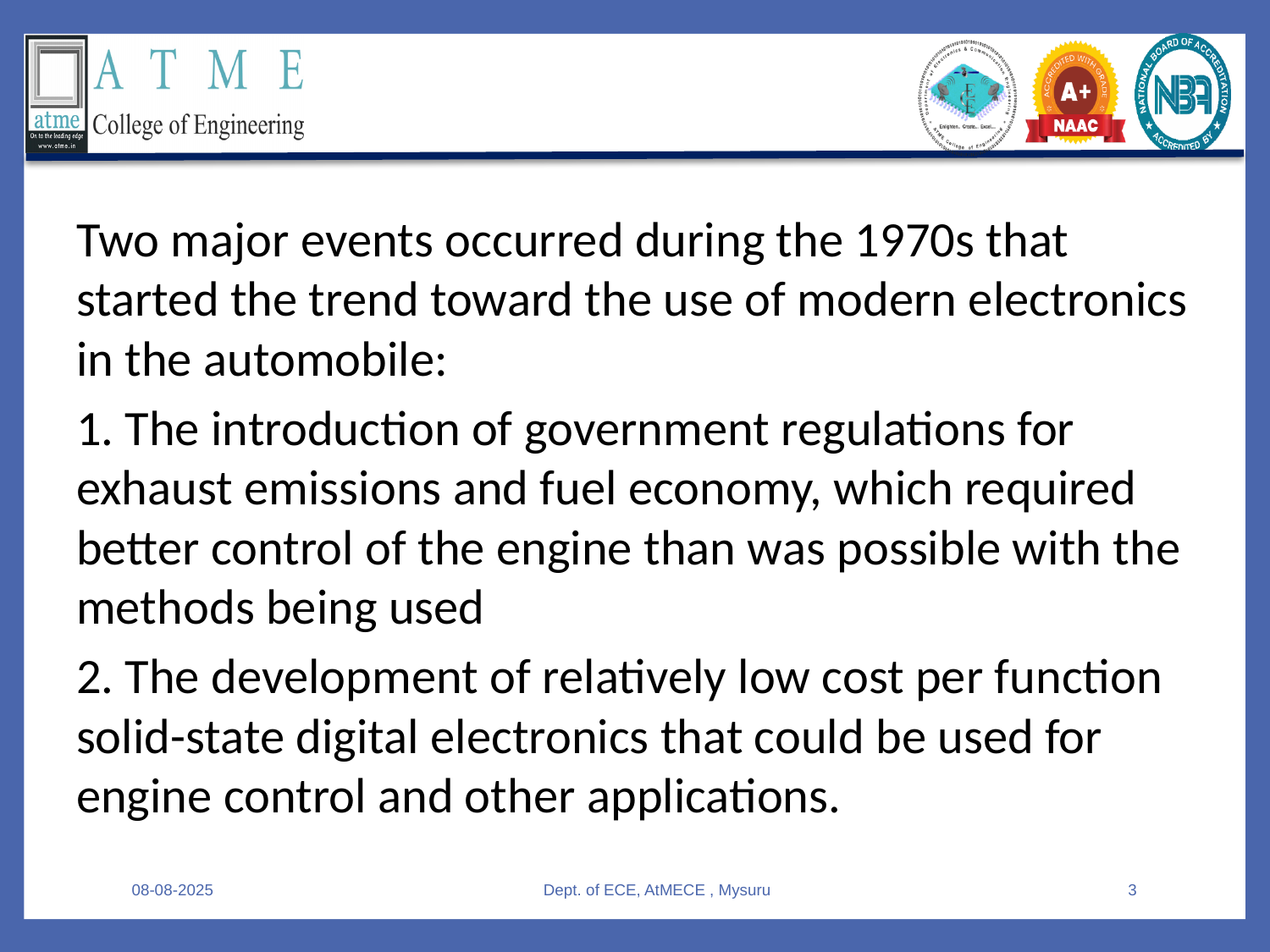

Two major events occurred during the 1970s that started the trend toward the use of modern electronics in the automobile:
1. The introduction of government regulations for exhaust emissions and fuel economy, which required better control of the engine than was possible with the methods being used
2. The development of relatively low cost per function solid-state digital electronics that could be used for engine control and other applications.
08-08-2025
Dept. of ECE, AtMECE , Mysuru
3